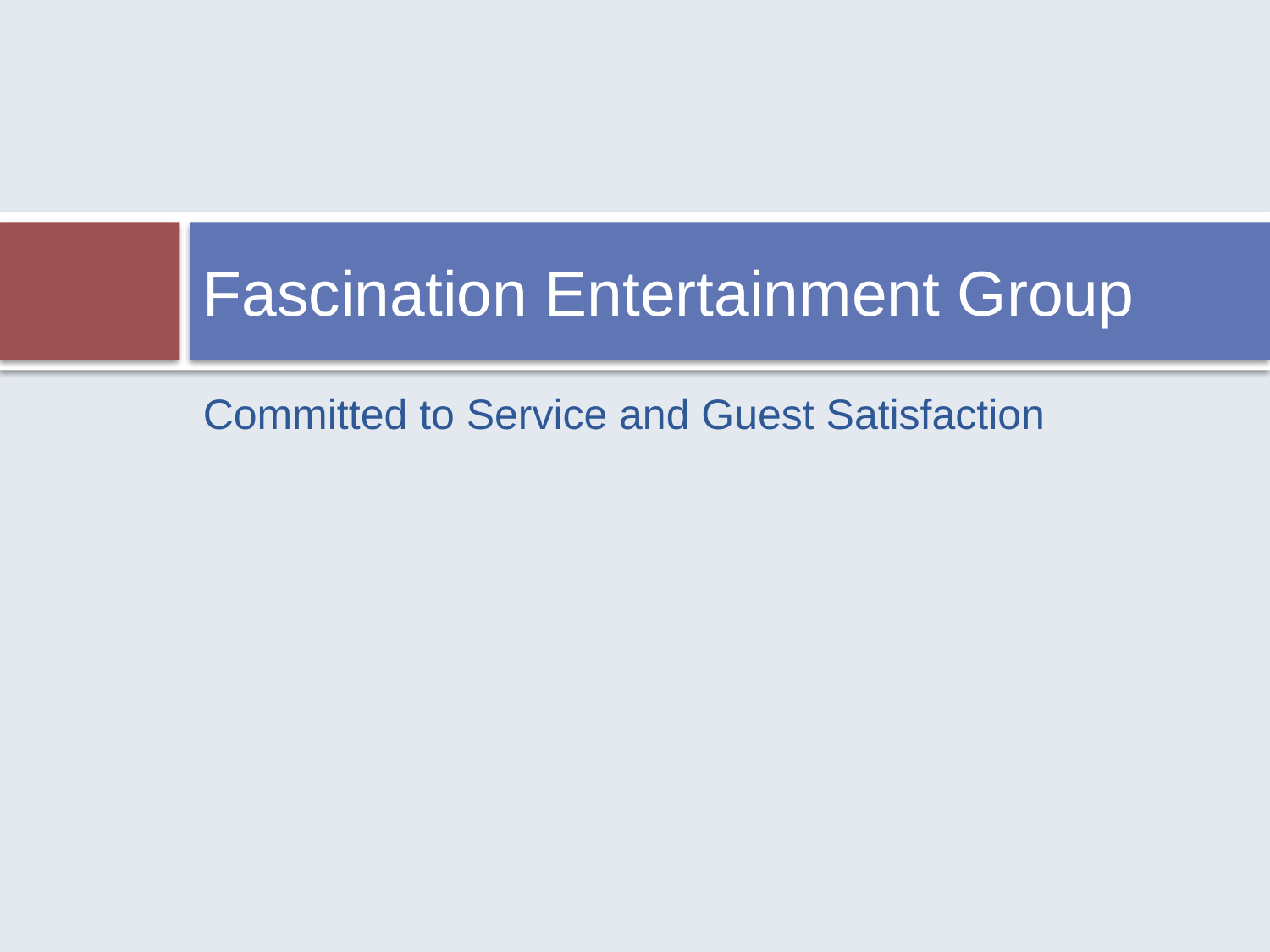

# Fascination Entertainment Group
Committed to Service and Guest Satisfaction